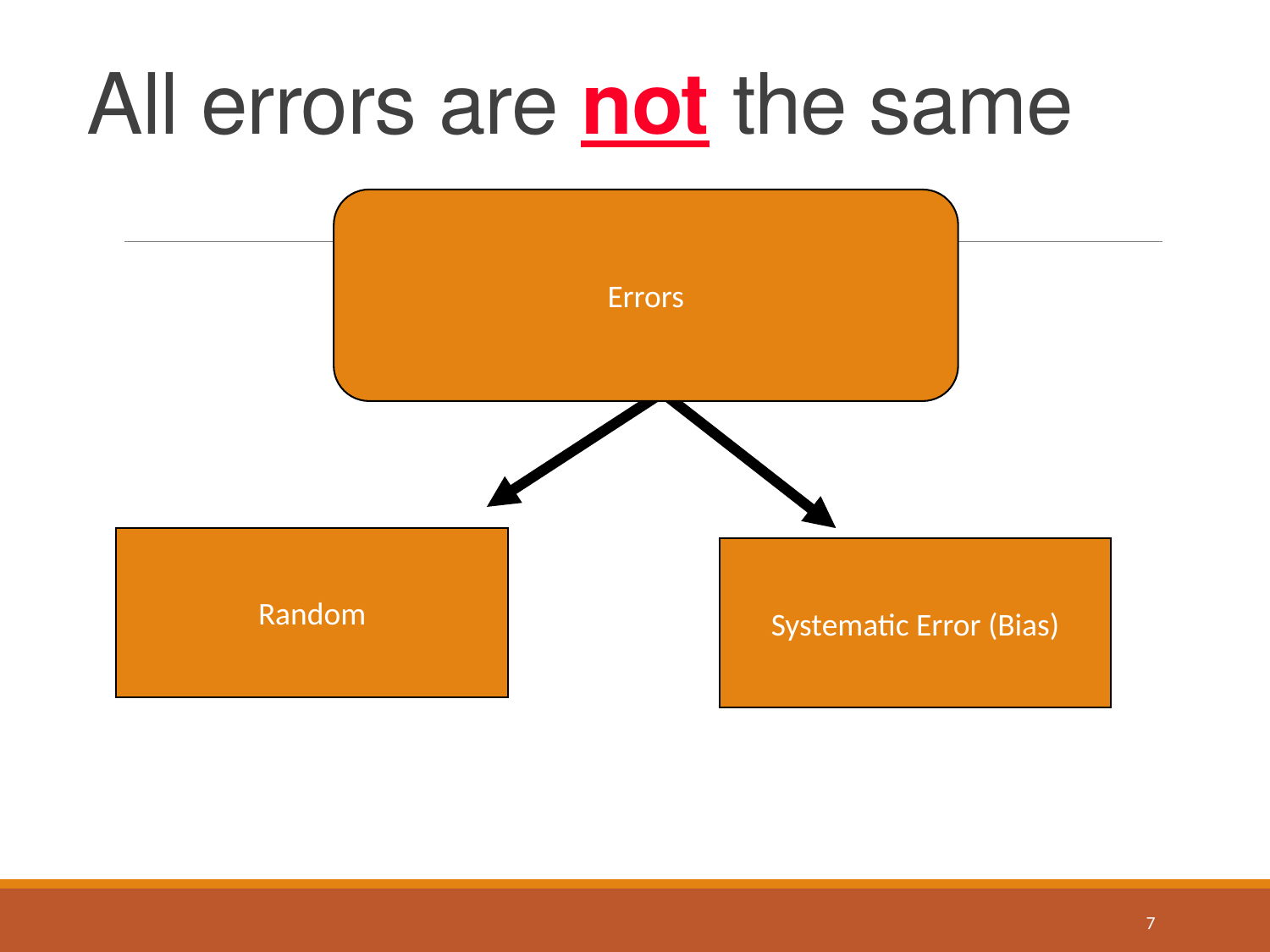

# All errors are not the same
Errors

Random
Systematic Error (Bias)
7